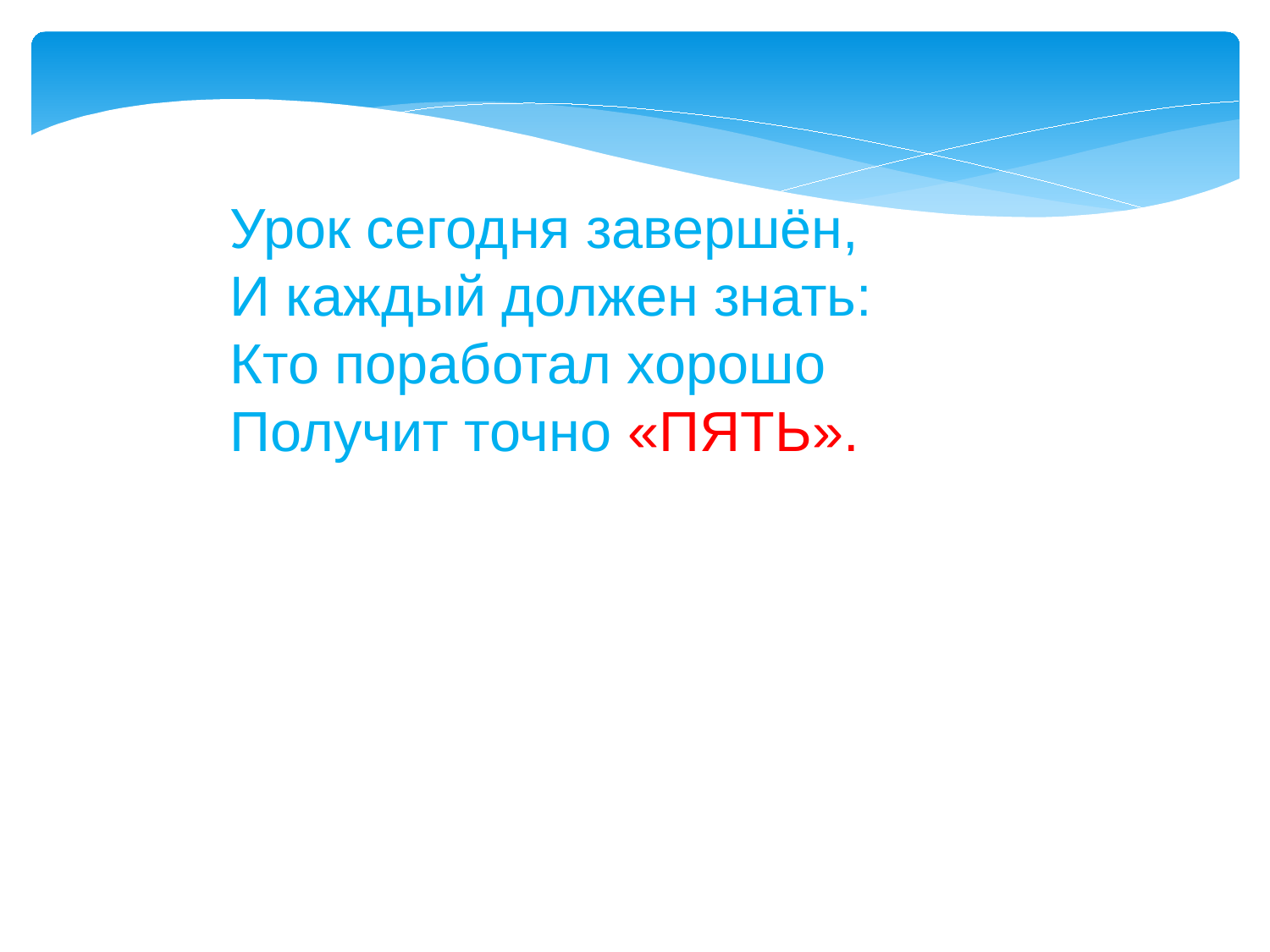

Урок сегодня завершён,
    И каждый должен знать:
    Кто поработал хорошо
    Получит точно «ПЯТЬ».